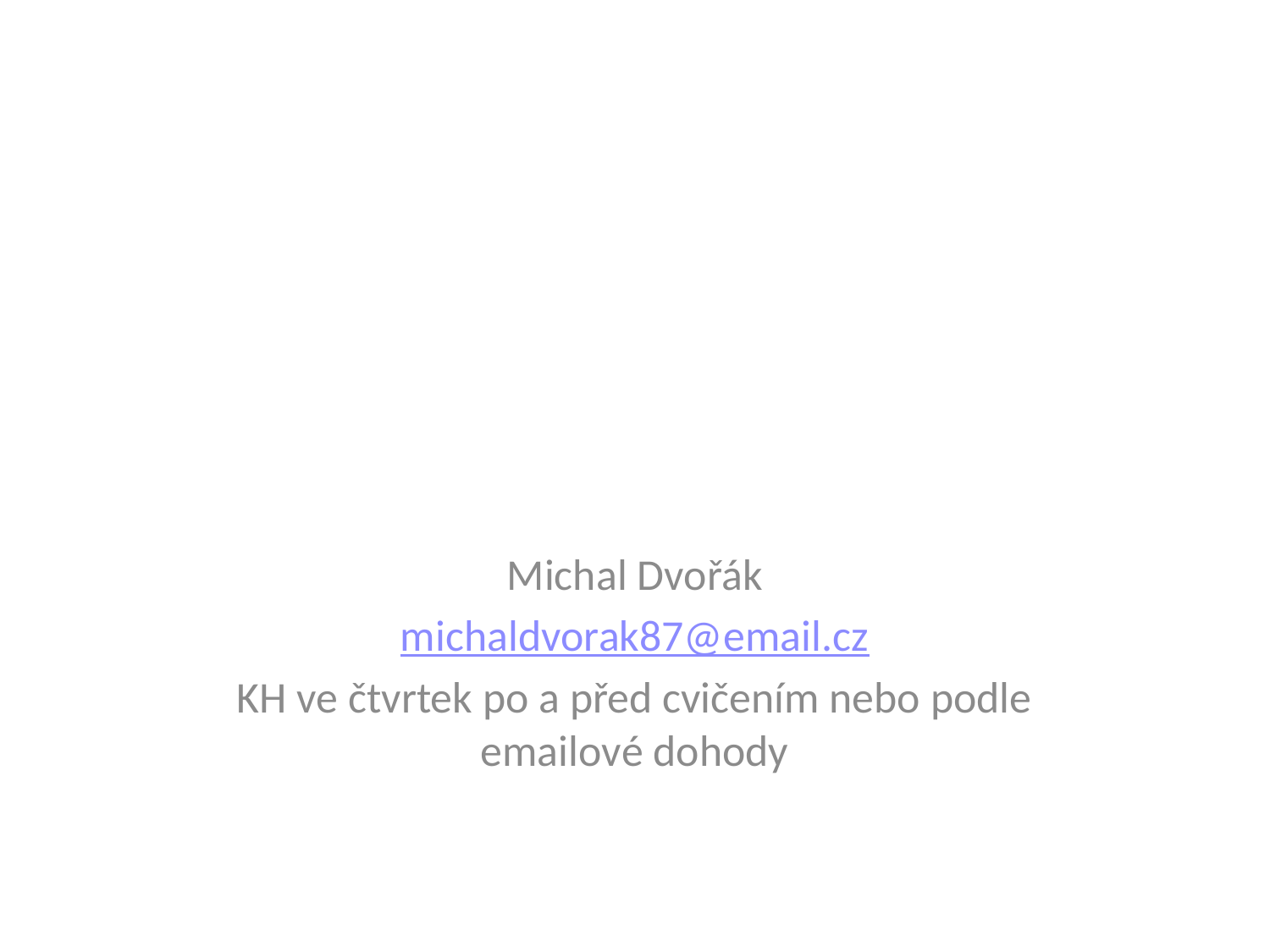

Michal Dvořák
michaldvorak87@email.cz
KH ve čtvrtek po a před cvičením nebo podle emailové dohody